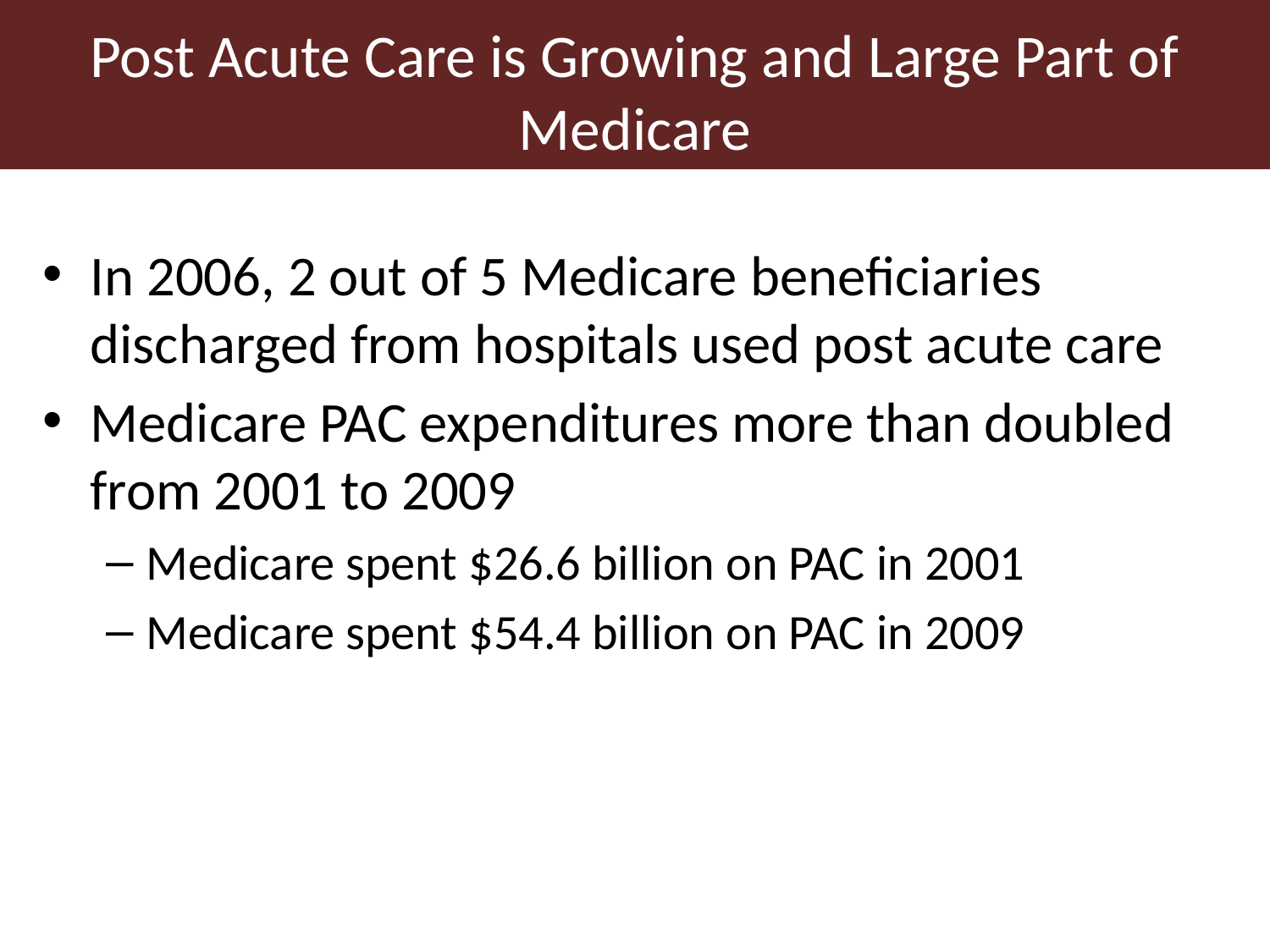

# Post Acute Care is Growing and Large Part of Medicare
In 2006, 2 out of 5 Medicare beneficiaries discharged from hospitals used post acute care
Medicare PAC expenditures more than doubled from 2001 to 2009
Medicare spent $26.6 billion on PAC in 2001
Medicare spent $54.4 billion on PAC in 2009